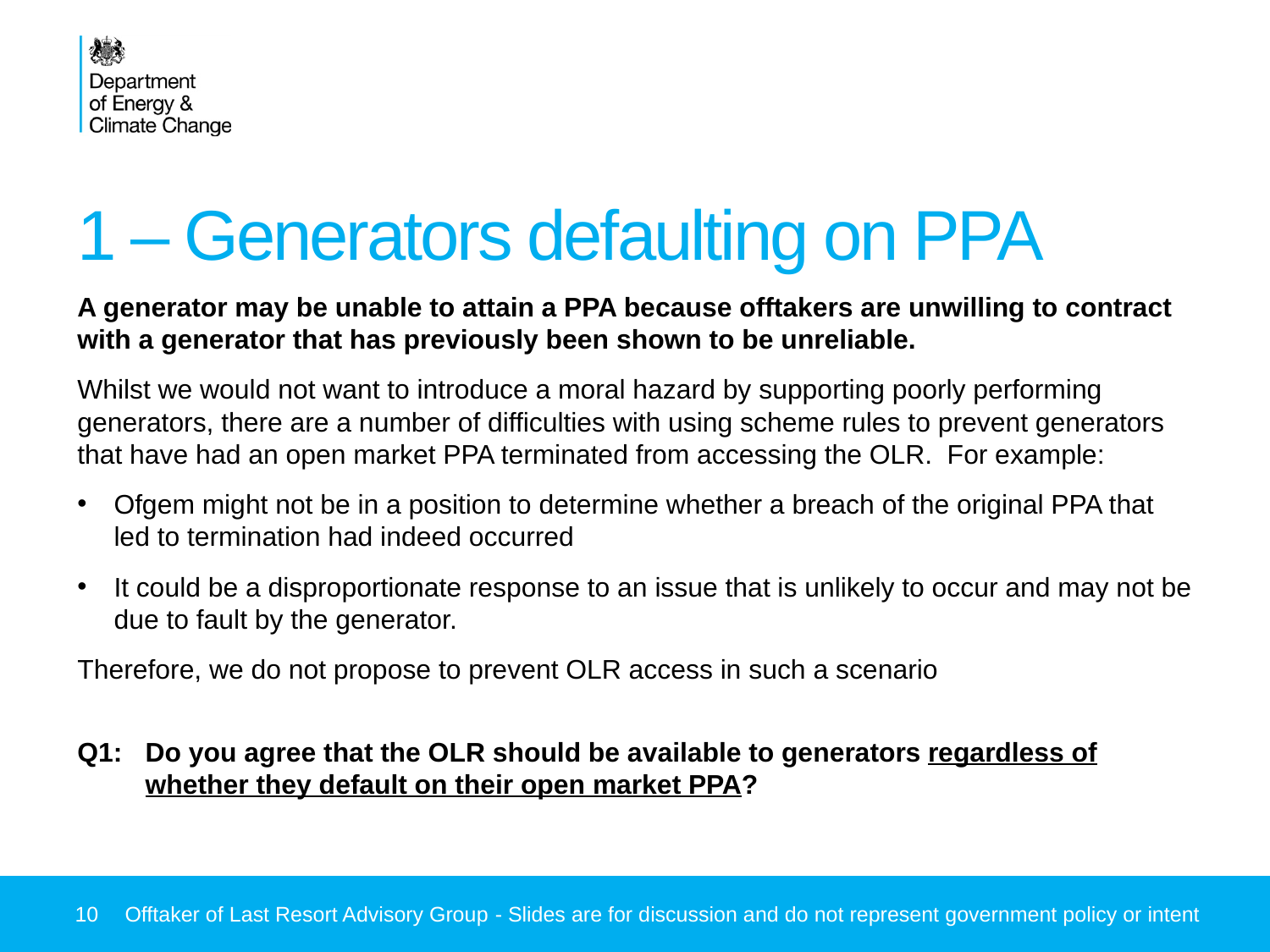

# 1 – Generators defaulting on PPA
A generator may be unable to attain a PPA because offtakers are unwilling to contract with a generator that has previously been shown to be unreliable.
Whilst we would not want to introduce a moral hazard by supporting poorly performing generators, there are a number of difficulties with using scheme rules to prevent generators that have had an open market PPA terminated from accessing the OLR.  For example:
Ofgem might not be in a position to determine whether a breach of the original PPA that led to termination had indeed occurred
It could be a disproportionate response to an issue that is unlikely to occur and may not be due to fault by the generator.
Therefore, we do not propose to prevent OLR access in such a scenario
Q1: 	Do you agree that the OLR should be available to generators regardless of whether they default on their open market PPA?

10
Offtaker of Last Resort Advisory Group - Slides are for discussion and do not represent government policy or intent